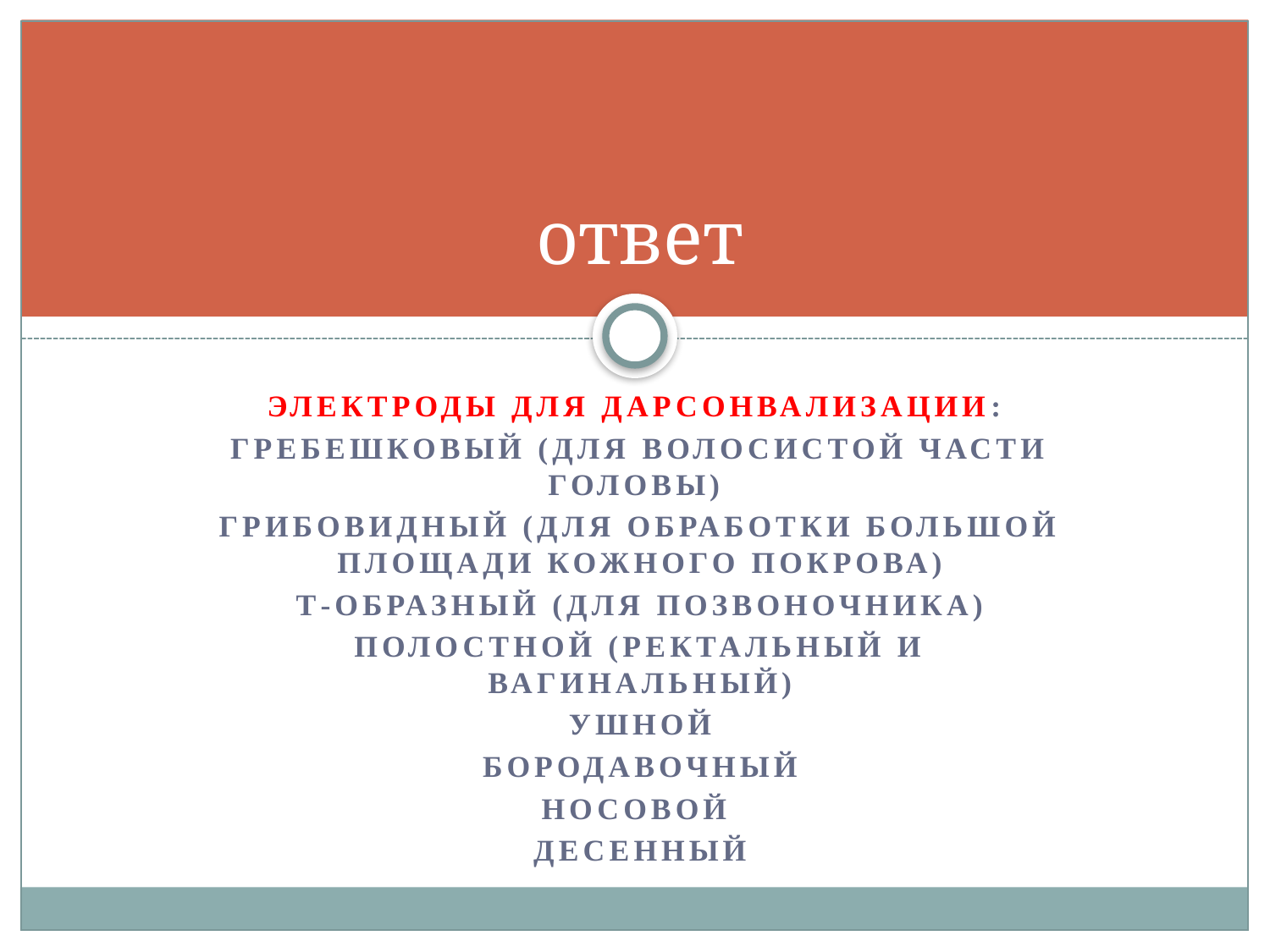

# ответ
Электроды для дарсонвализации:
гребешковый (для волосистой части головы)
грибовидный (для обработки большой площади кожного покрова)
Т-образный (для позвоночника)
полостной (ректальный и вагинальный)
ушной
бородавочный
носовой
десенный